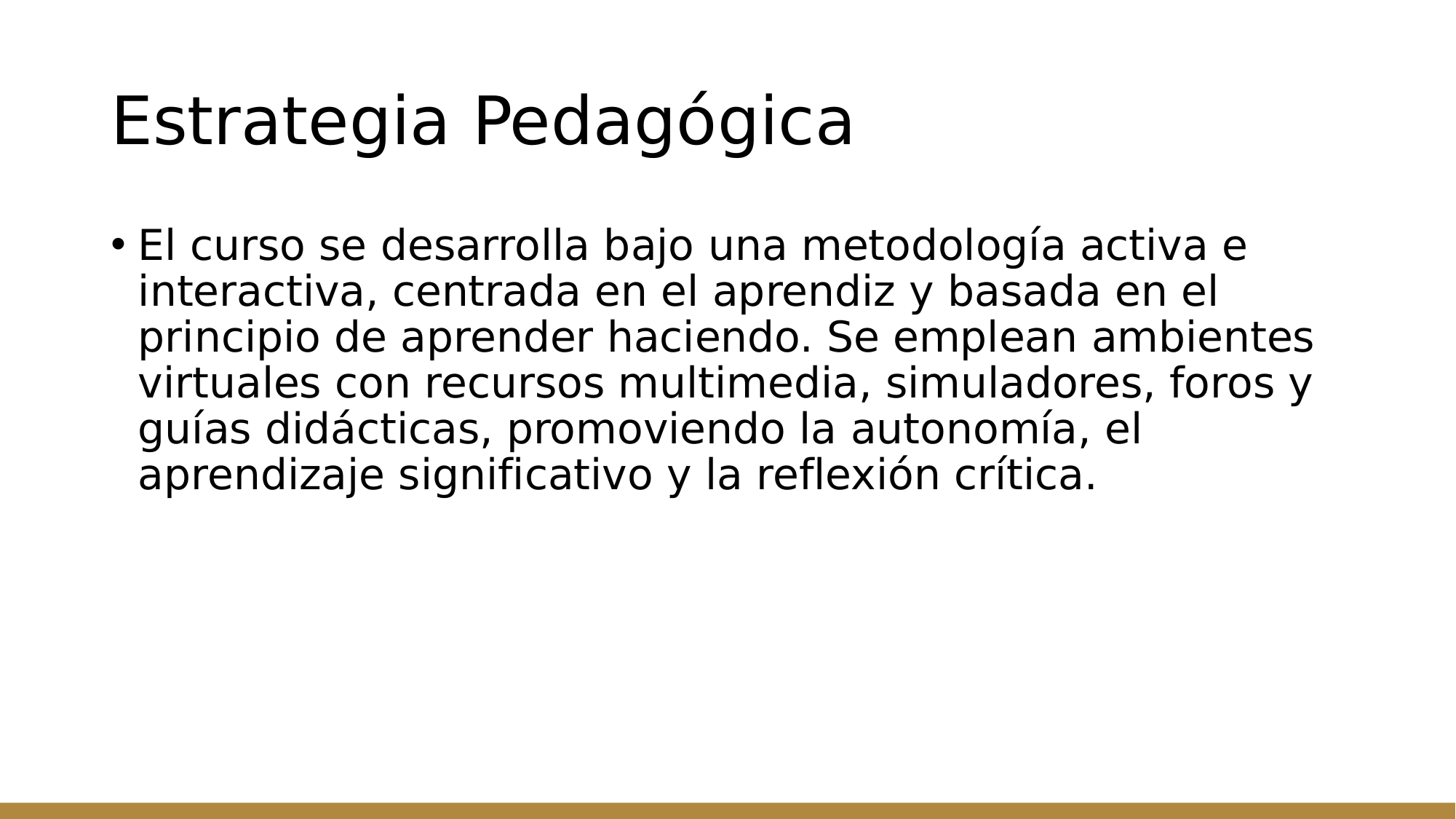

# Estrategia Pedagógica
El curso se desarrolla bajo una metodología activa e interactiva, centrada en el aprendiz y basada en el principio de aprender haciendo. Se emplean ambientes virtuales con recursos multimedia, simuladores, foros y guías didácticas, promoviendo la autonomía, el aprendizaje significativo y la reflexión crítica.